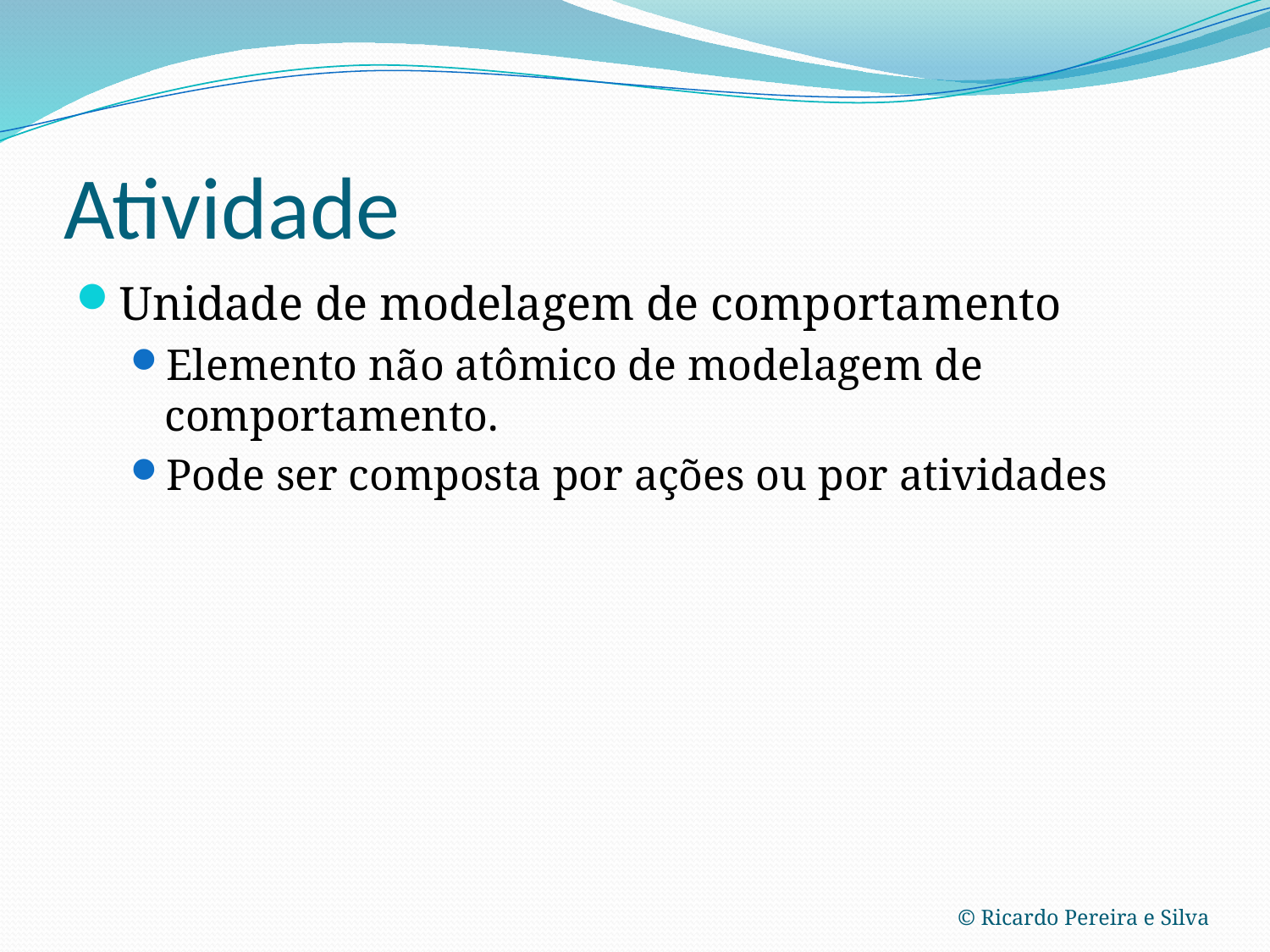

# Atividade
Unidade de modelagem de comportamento
Elemento não atômico de modelagem de comportamento.
Pode ser composta por ações ou por atividades
© Ricardo Pereira e Silva